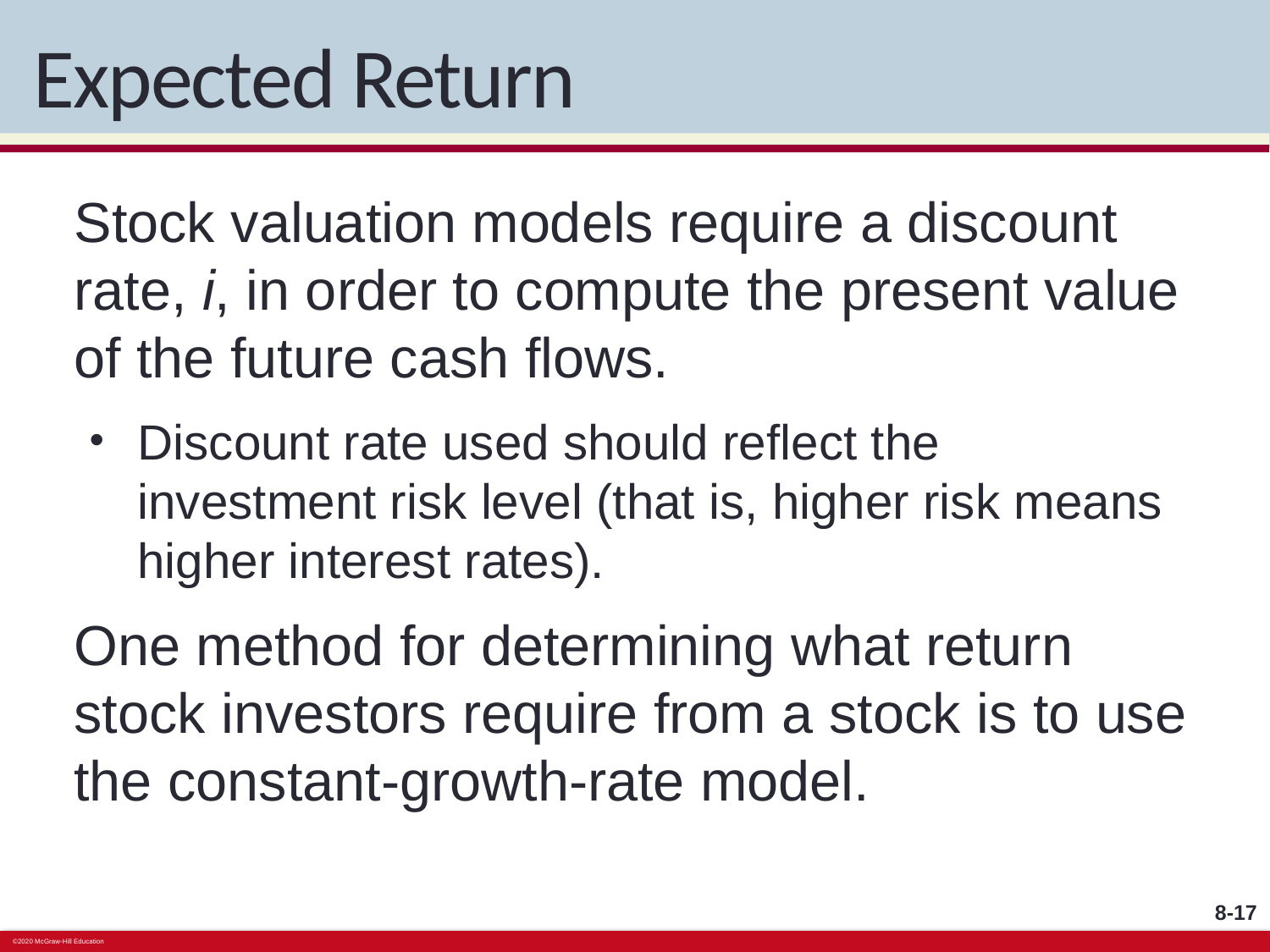

# Expected Return
Stock valuation models require a discount rate, i, in order to compute the present value of the future cash flows.
Discount rate used should reflect the investment risk level (that is, higher risk means higher interest rates).
One method for determining what return stock investors require from a stock is to use the constant-growth-rate model.